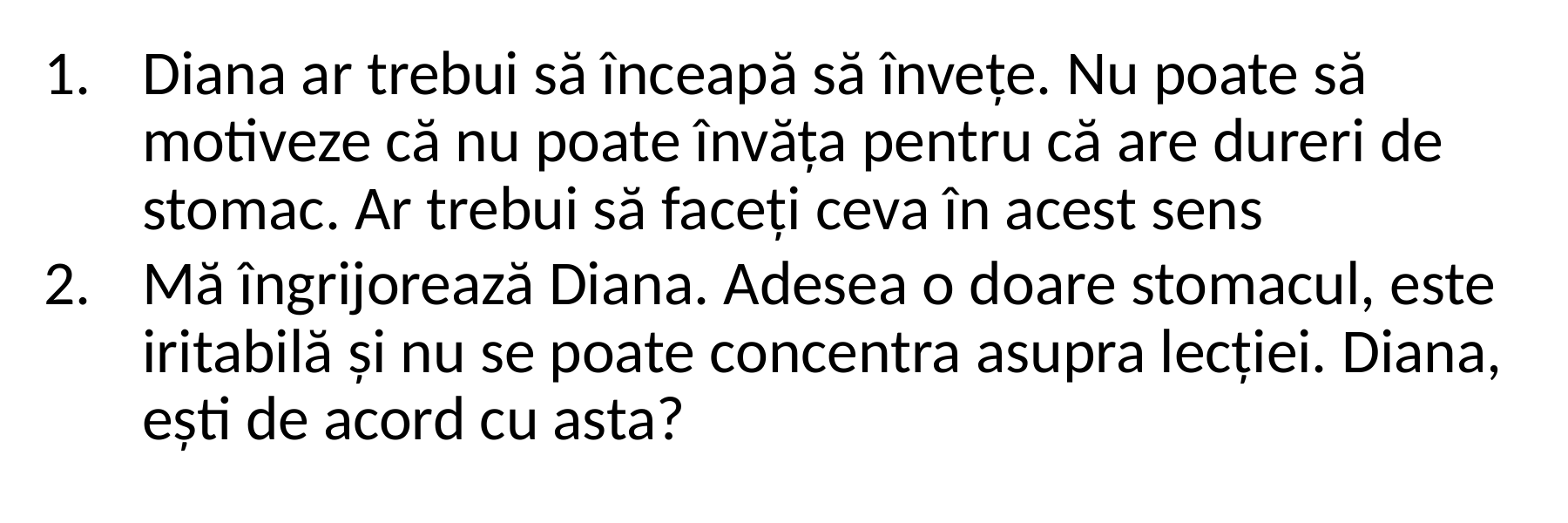

Diana ar trebui să înceapă să învețe. Nu poate să motiveze că nu poate învăța pentru că are dureri de stomac. Ar trebui să faceți ceva în acest sens
Mă îngrijorează Diana. Adesea o doare stomacul, este iritabilă și nu se poate concentra asupra lecției. Diana, ești de acord cu asta?